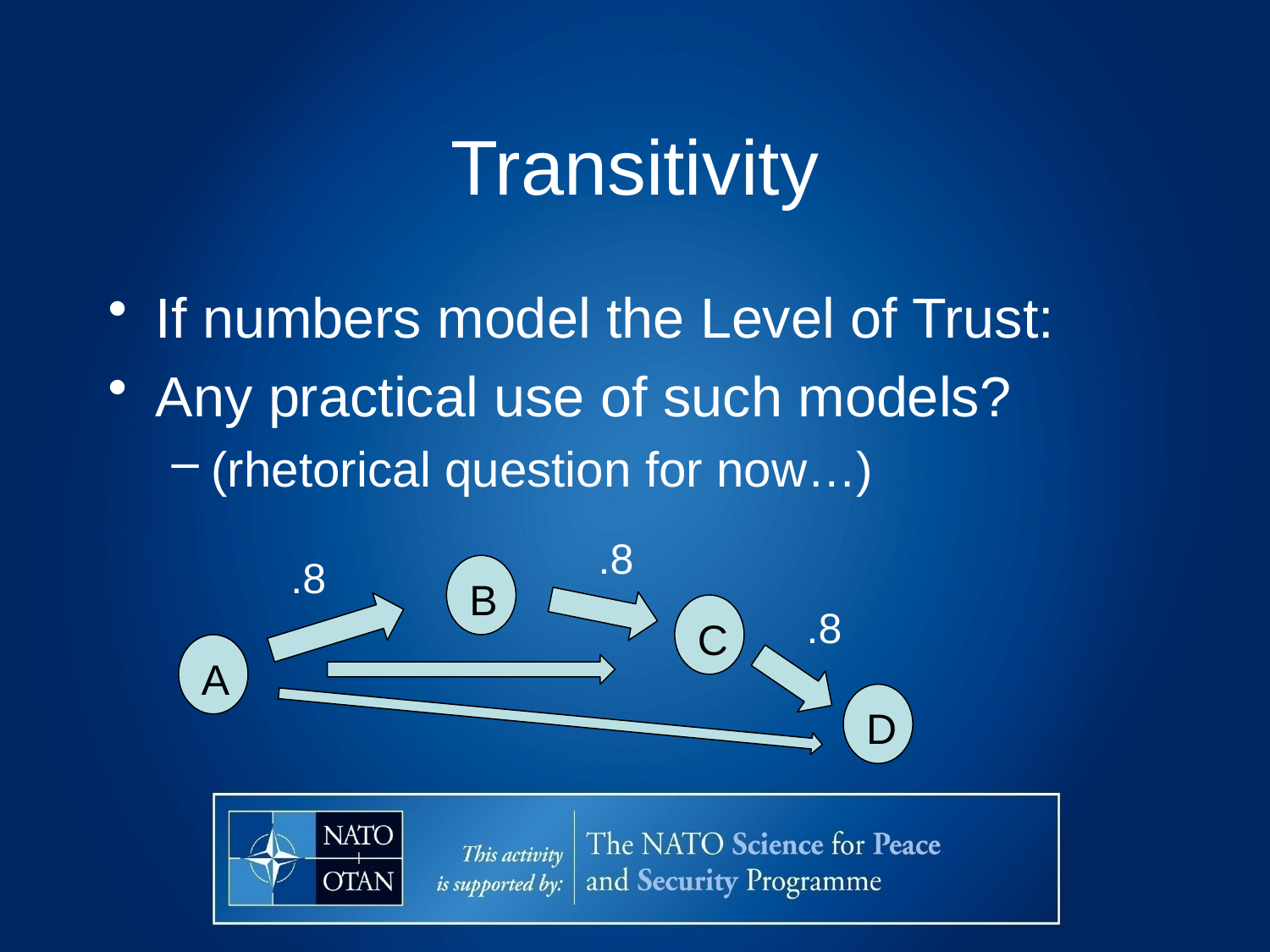

# Transitivity
If numbers model the Level of Trust:
Any practical use of such models?
(rhetorical question for now…)
.8
.8
B

C
.8

A

D